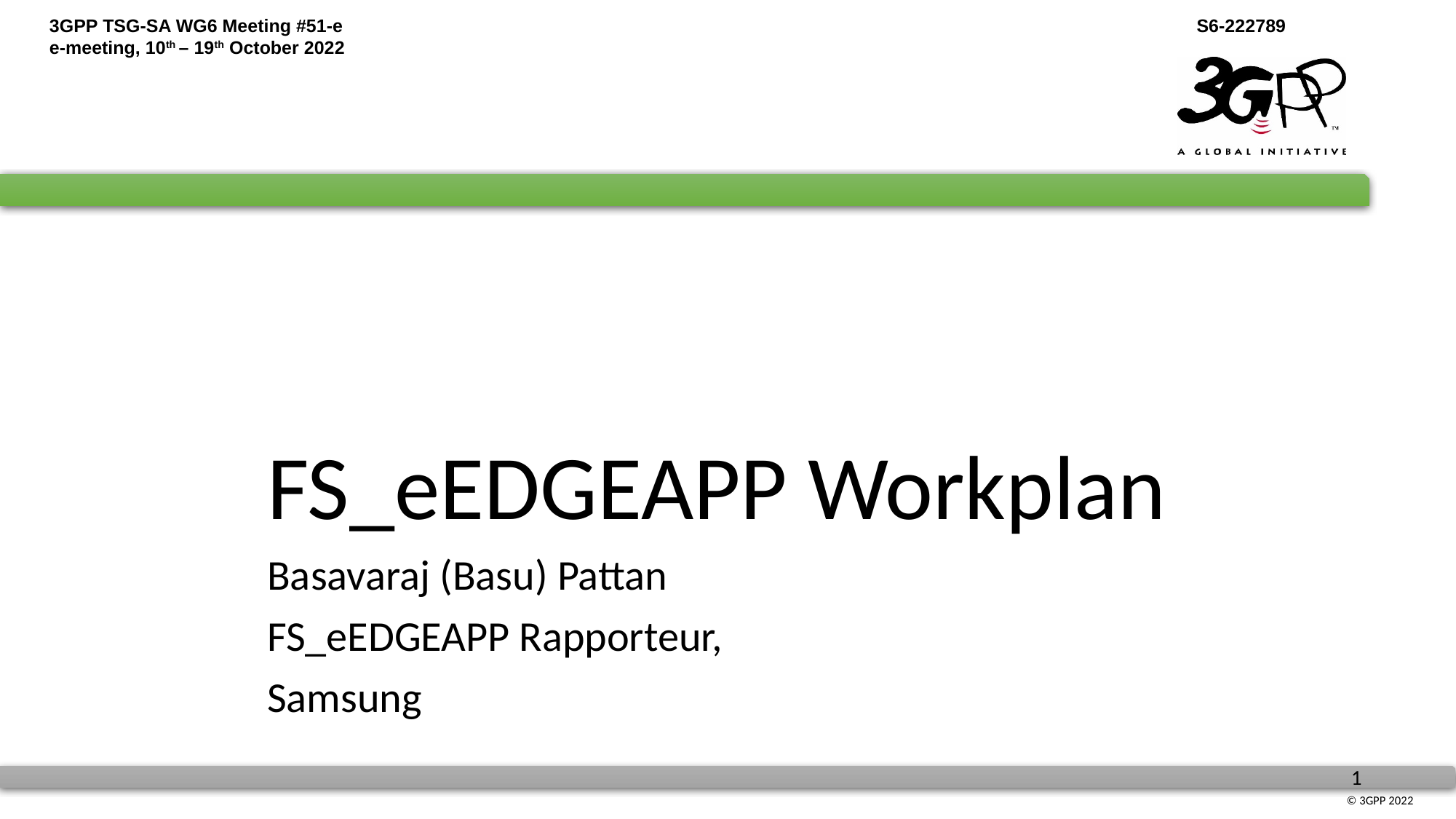

# FS_eEDGEAPP Workplan
Basavaraj (Basu) Pattan
FS_eEDGEAPP Rapporteur,
Samsung